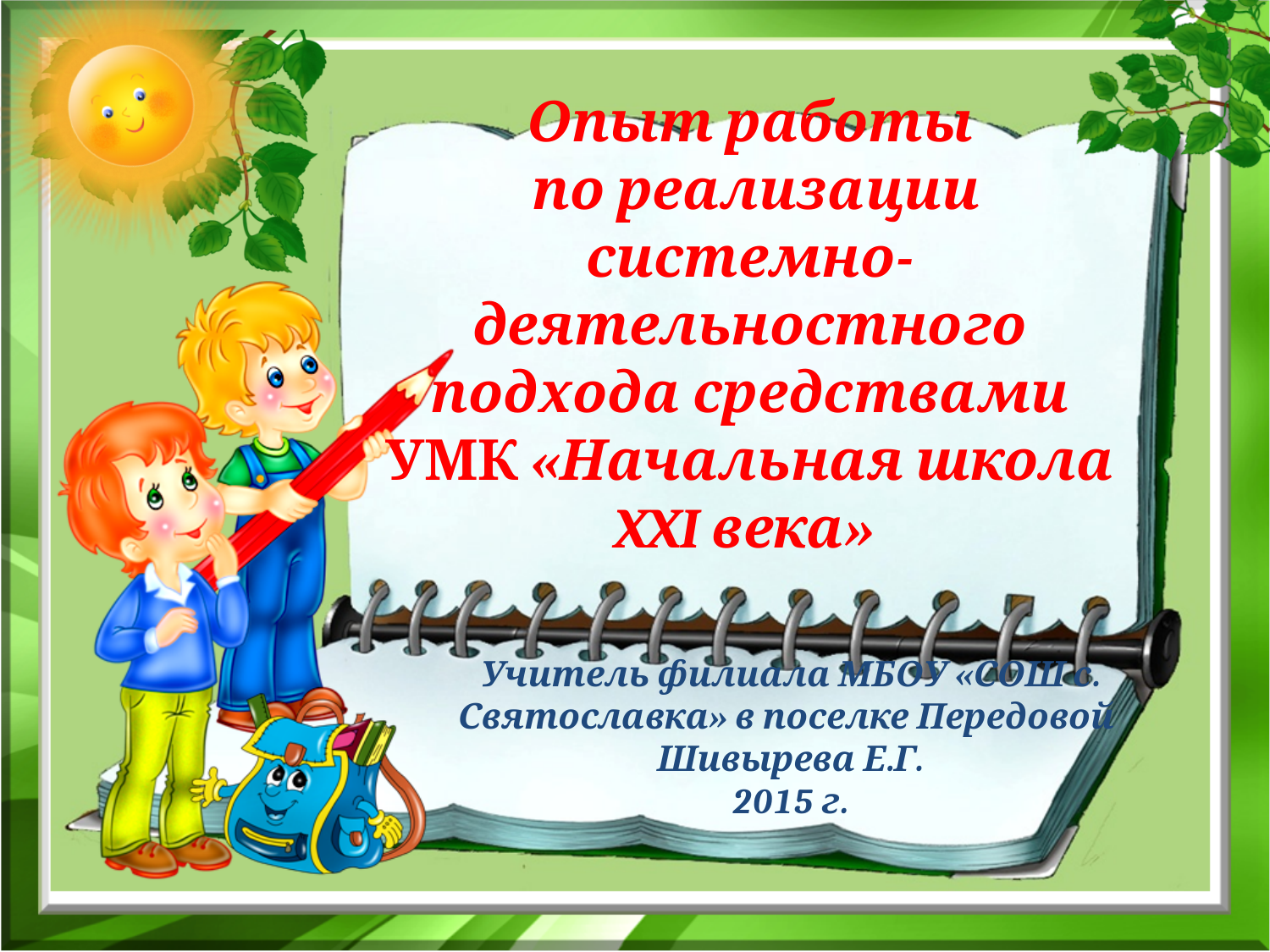

# Опыт работы по реализации системно-деятельностного подхода средствами УМК «Начальная школа XXI века»
Учитель филиала МБОУ «СОШ с. Святославка» в поселке Передовой
Шивырева Е.Г.
2015 г.